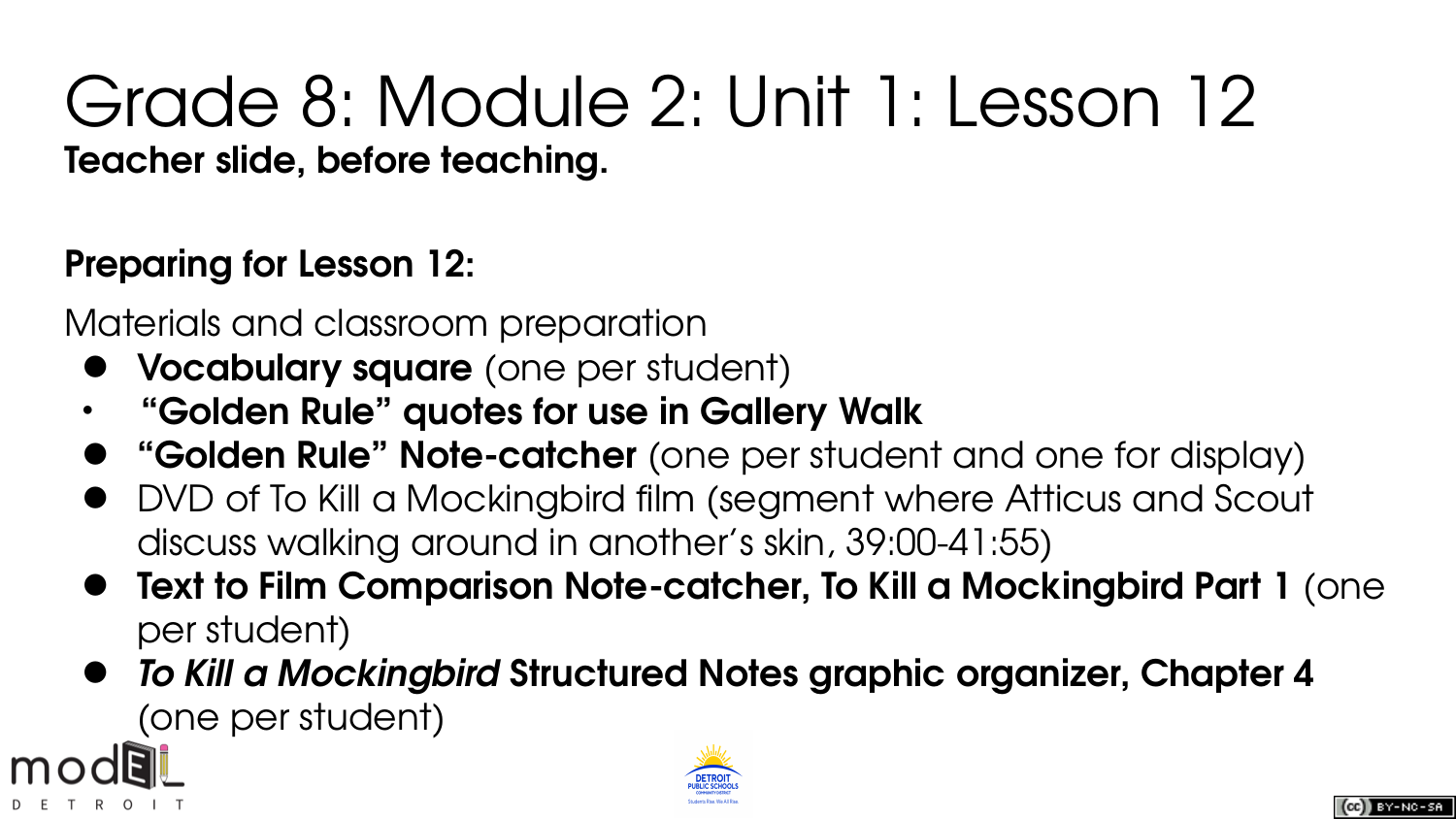

# Grade 8: Module 2: Unit 1: Lesson 12
Teacher slide, before teaching.
Preparing for Lesson 12:
Materials and classroom preparation
Vocabulary square (one per student)
 “Golden Rule” quotes for use in Gallery Walk
“Golden Rule” Note-catcher (one per student and one for display)
DVD of To Kill a Mockingbird film (segment where Atticus and Scout discuss walking around in another’s skin, 39:00-41:55)
Text to Film Comparison Note-catcher, To Kill a Mockingbird Part 1 (one per student)
To Kill a Mockingbird Structured Notes graphic organizer, Chapter 4 (one per student)